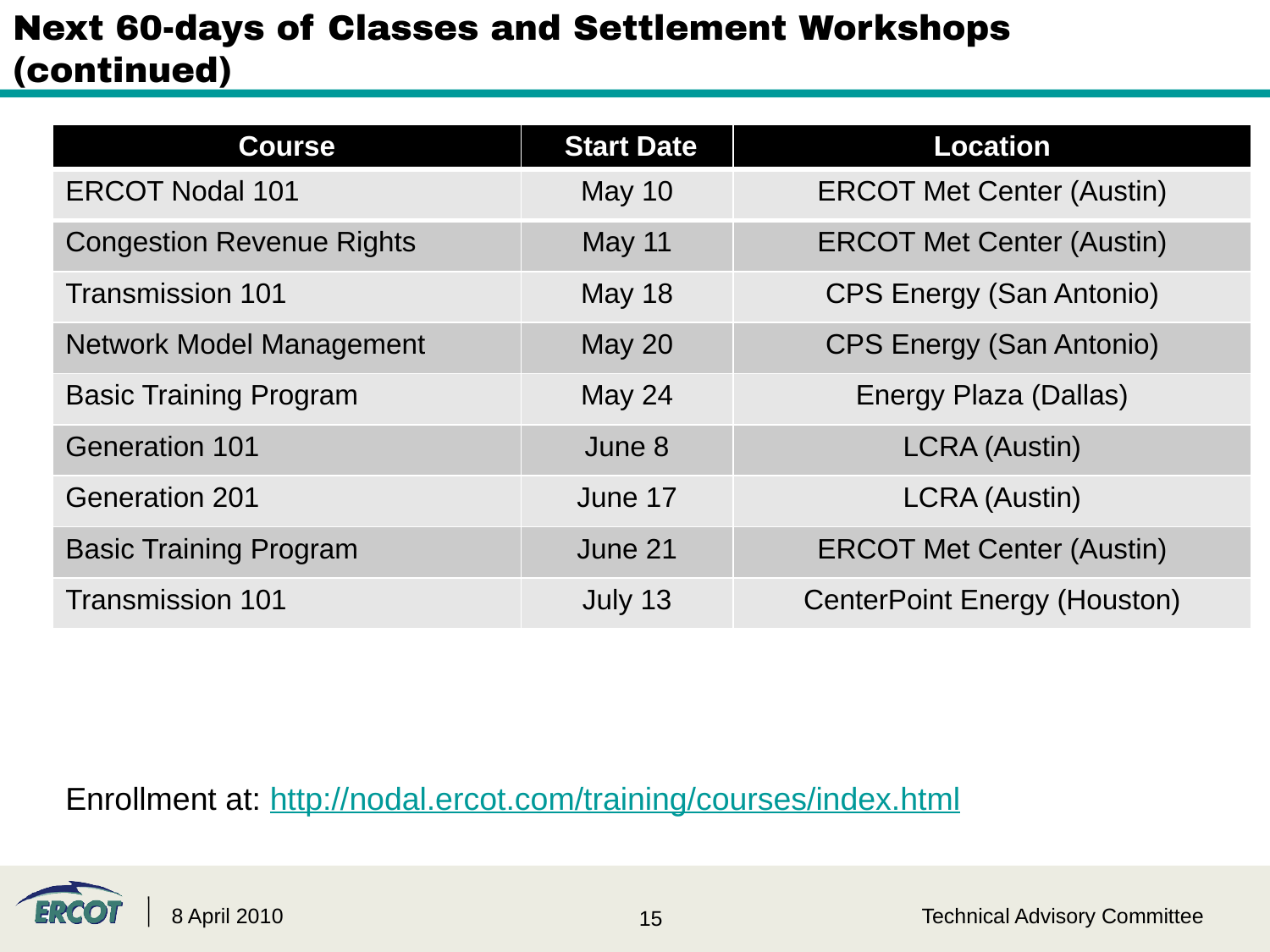

# Next 60-days of Classes and Settlement Workshops (continued)
| Course | Start Date | Location |
| --- | --- | --- |
| ERCOT Nodal 101 | May 10 | ERCOT Met Center (Austin) |
| Congestion Revenue Rights | May 11 | ERCOT Met Center (Austin) |
| Transmission 101 | May 18 | CPS Energy (San Antonio) |
| Network Model Management | May 20 | CPS Energy (San Antonio) |
| Basic Training Program | May 24 | Energy Plaza (Dallas) |
| Generation 101 | June 8 | LCRA (Austin) |
| Generation 201 | June 17 | LCRA (Austin) |
| Basic Training Program | June 21 | ERCOT Met Center (Austin) |
| Transmission 101 | July 13 | CenterPoint Energy (Houston) |
Enrollment at: http://nodal.ercot.com/training/courses/index.html
8 April 2010
Technical Advisory Committee